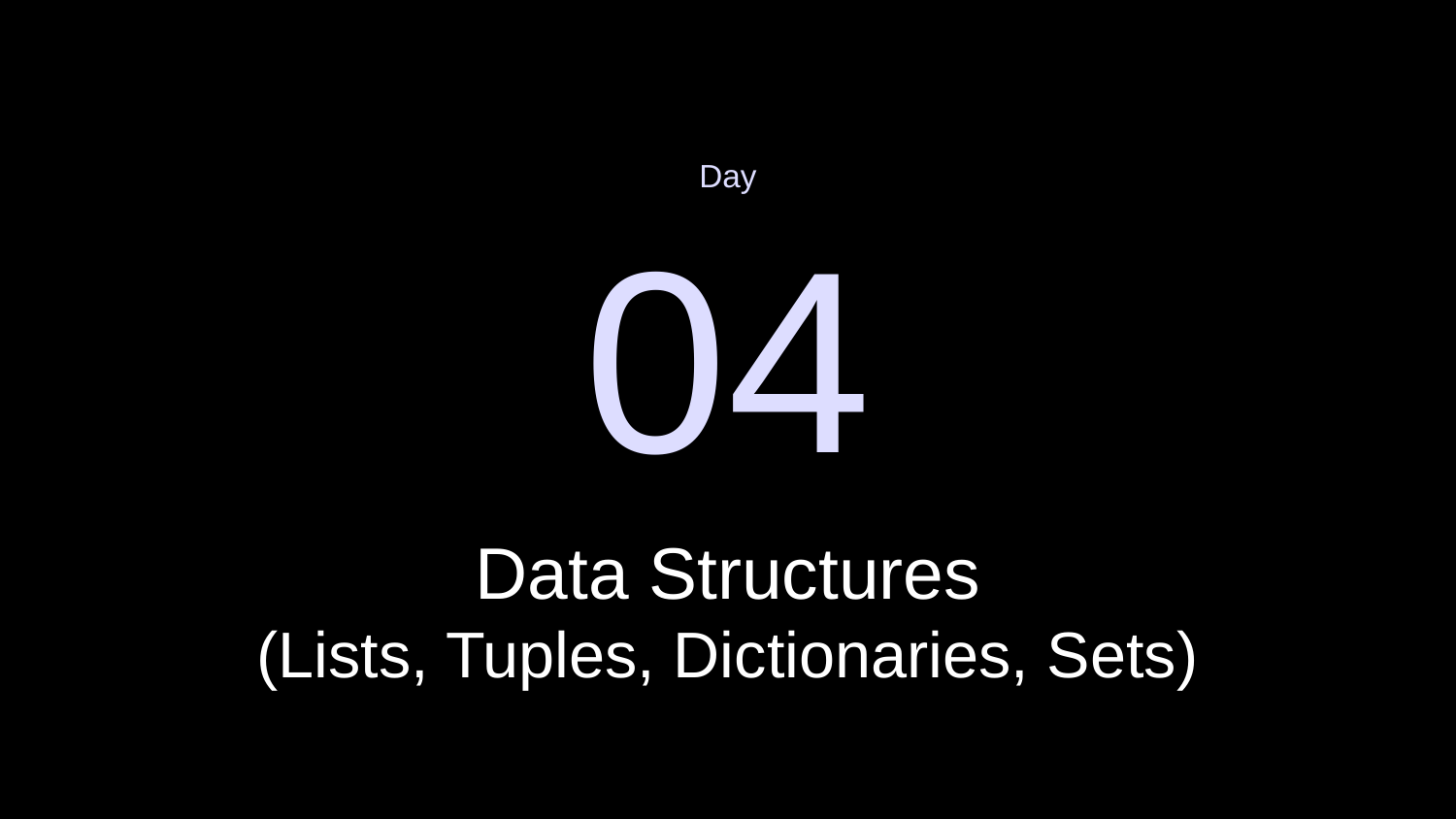

Day
04
# Data Structures (Lists, Tuples, Dictionaries, Sets)